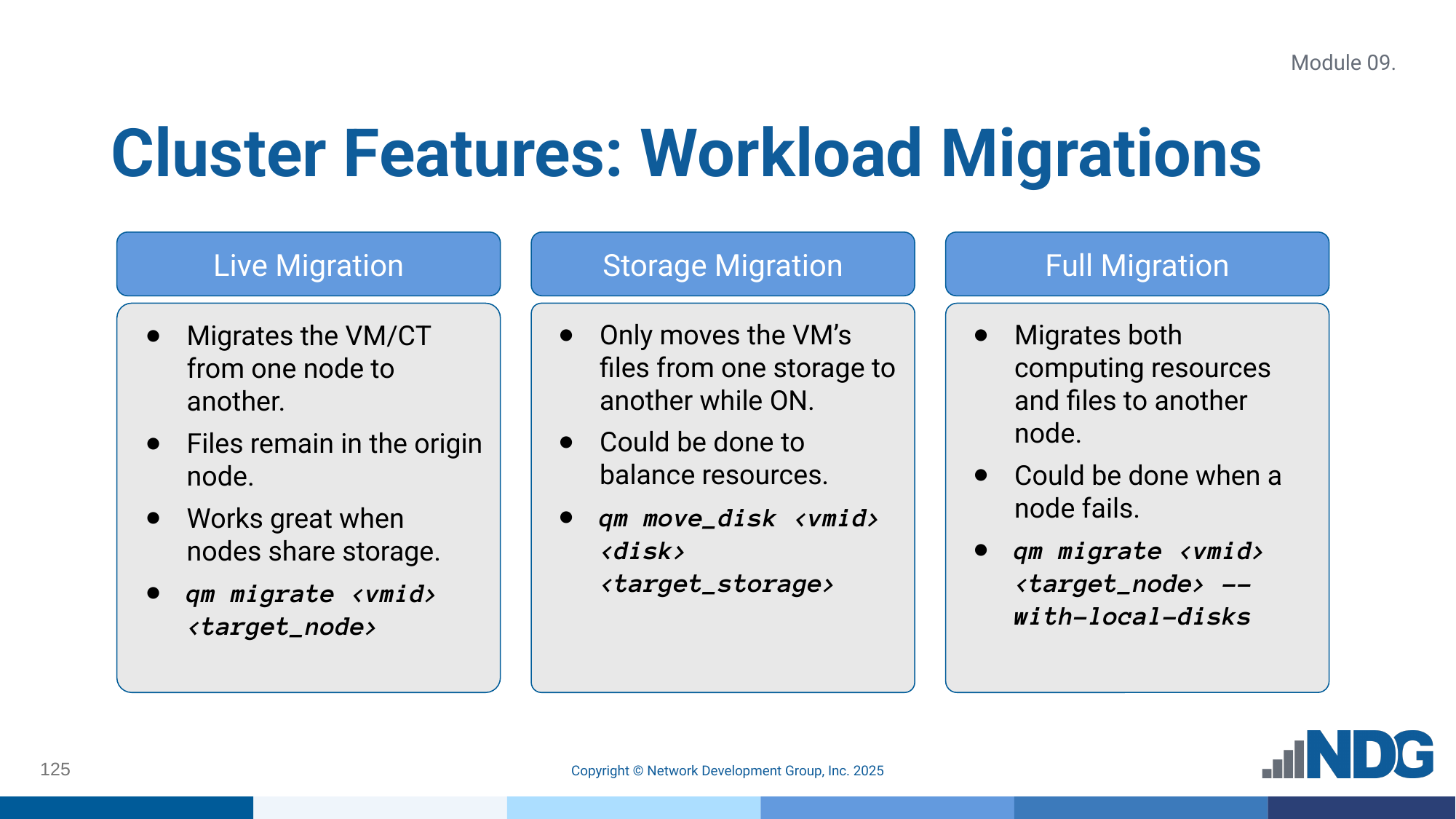

Module 09.
# Cluster Features: Workload Migrations
Live Migration
Storage Migration
Full Migration
Migrates the VM/CT from one node to another.
Files remain in the origin node.
Works great when nodes share storage.
qm migrate <vmid> <target_node>
Only moves the VM’s files from one storage to another while ON.
Could be done to balance resources.
qm move_disk <vmid> <disk> <target_storage>
Migrates both computing resources and files to another node.
Could be done when a node fails.
qm migrate <vmid> <target_node> --with-local-disks